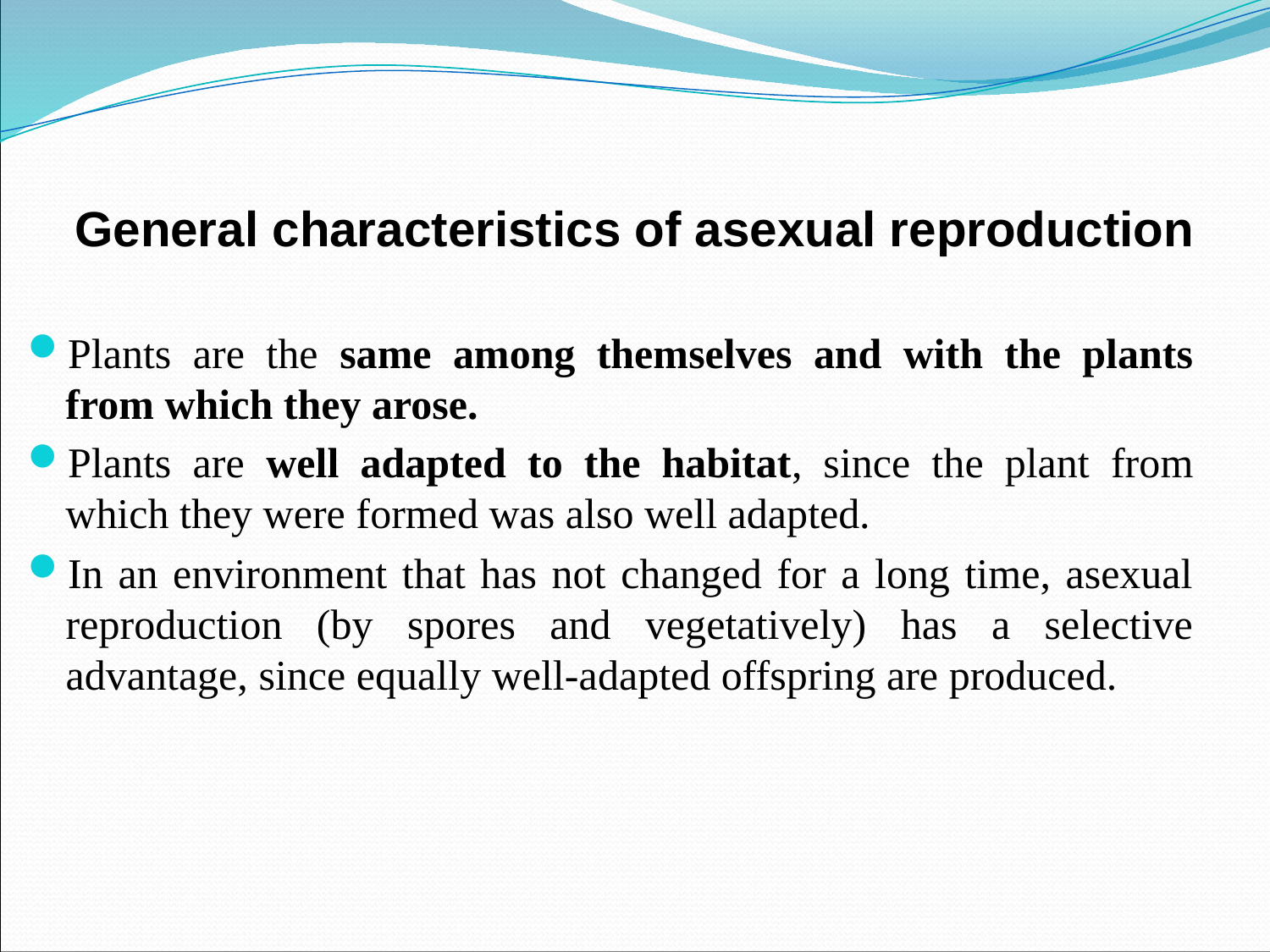

# General characteristics of asexual reproduction

Plants are the same among themselves and with the plants from which they arose.
Plants are well adapted to the habitat, since the plant from which they were formed was also well adapted.
In an environment that has not changed for a long time, asexual reproduction (by spores and vegetatively) has a selective advantage, since equally well-adapted offspring are produced.